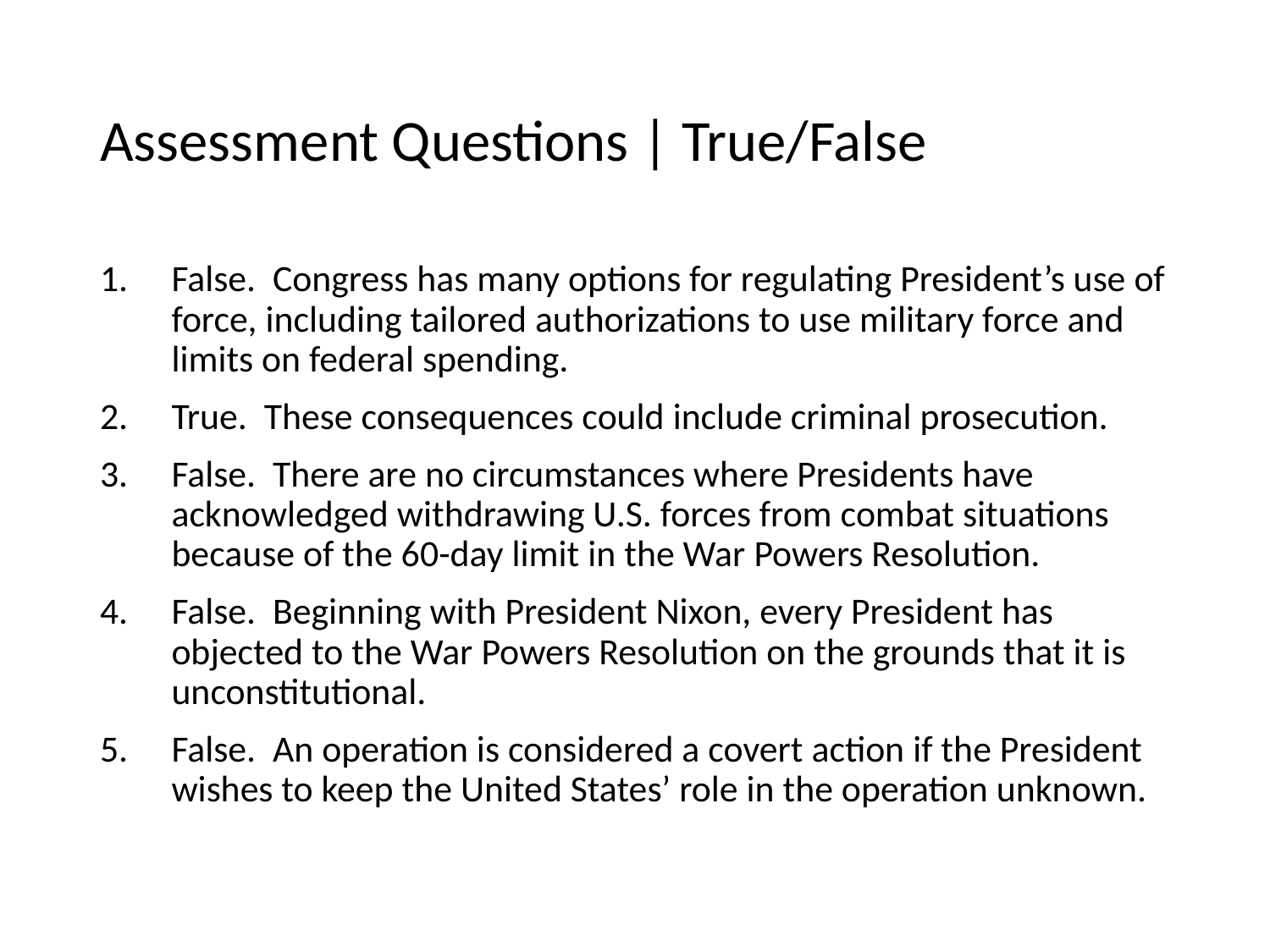

# Assessment Questions | True/False
False.  Congress has many options for regulating President’s use of force, including tailored authorizations to use military force and limits on federal spending.
True.  These consequences could include criminal prosecution.
False.  There are no circumstances where Presidents have acknowledged withdrawing U.S. forces from combat situations because of the 60-day limit in the War Powers Resolution.
False.  Beginning with President Nixon, every President has objected to the War Powers Resolution on the grounds that it is unconstitutional.
False.  An operation is considered a covert action if the President wishes to keep the United States’ role in the operation unknown.